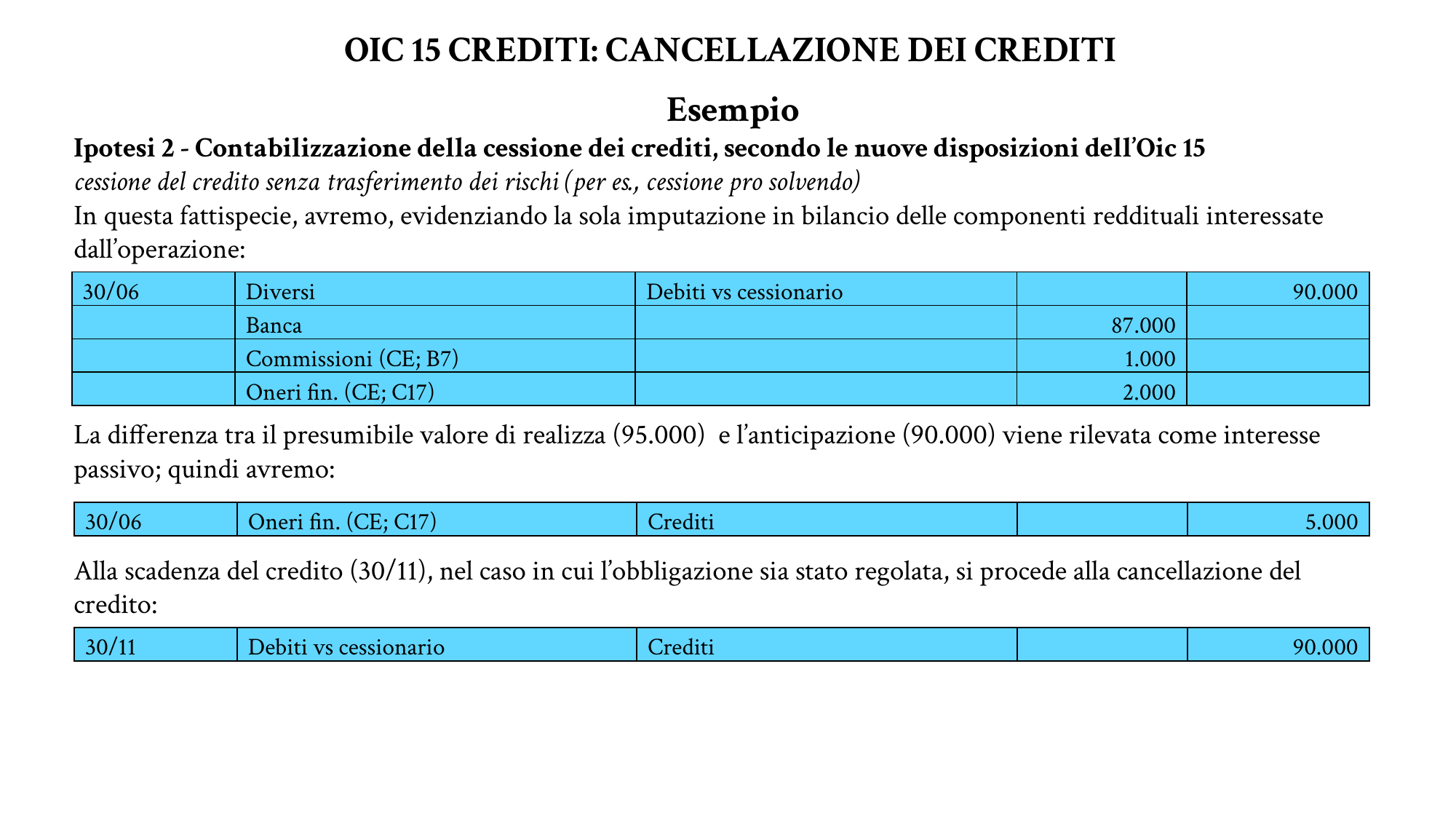

OIC 15 CREDITI: CANCELLAZIONE DEI CREDITI
Esempio
Ipotesi 2 - Contabilizzazione della cessione dei crediti, secondo le nuove disposizioni dell’Oic 15
cessione del credito senza trasferimento dei rischi (per es., cessione pro solvendo)
In questa fattispecie, avremo, evidenziando la sola imputazione in bilancio delle componenti reddituali interessate dall’operazione:

La differenza tra il presumibile valore di realizza (95.000)  e l’anticipazione (90.000) viene rilevata come interesse passivo; quindi avremo:

Alla scadenza del credito (30/11), nel caso in cui l’obbligazione sia stato regolata, si procede alla cancellazione del credito:
| 30/06 | Diversi | Debiti vs cessionario |  | 90.000 |
| --- | --- | --- | --- | --- |
|  | Banca |  | 87.000 |  |
|  | Commissioni (CE; B7) |  | 1.000 |  |
|  | Oneri fin. (CE; C17) |  | 2.000 |  |
| 30/06 | Oneri fin. (CE; C17) | Crediti |  | 5.000 |
| --- | --- | --- | --- | --- |
| 30/11 | Debiti vs cessionario | Crediti |  | 90.000 |
| --- | --- | --- | --- | --- |